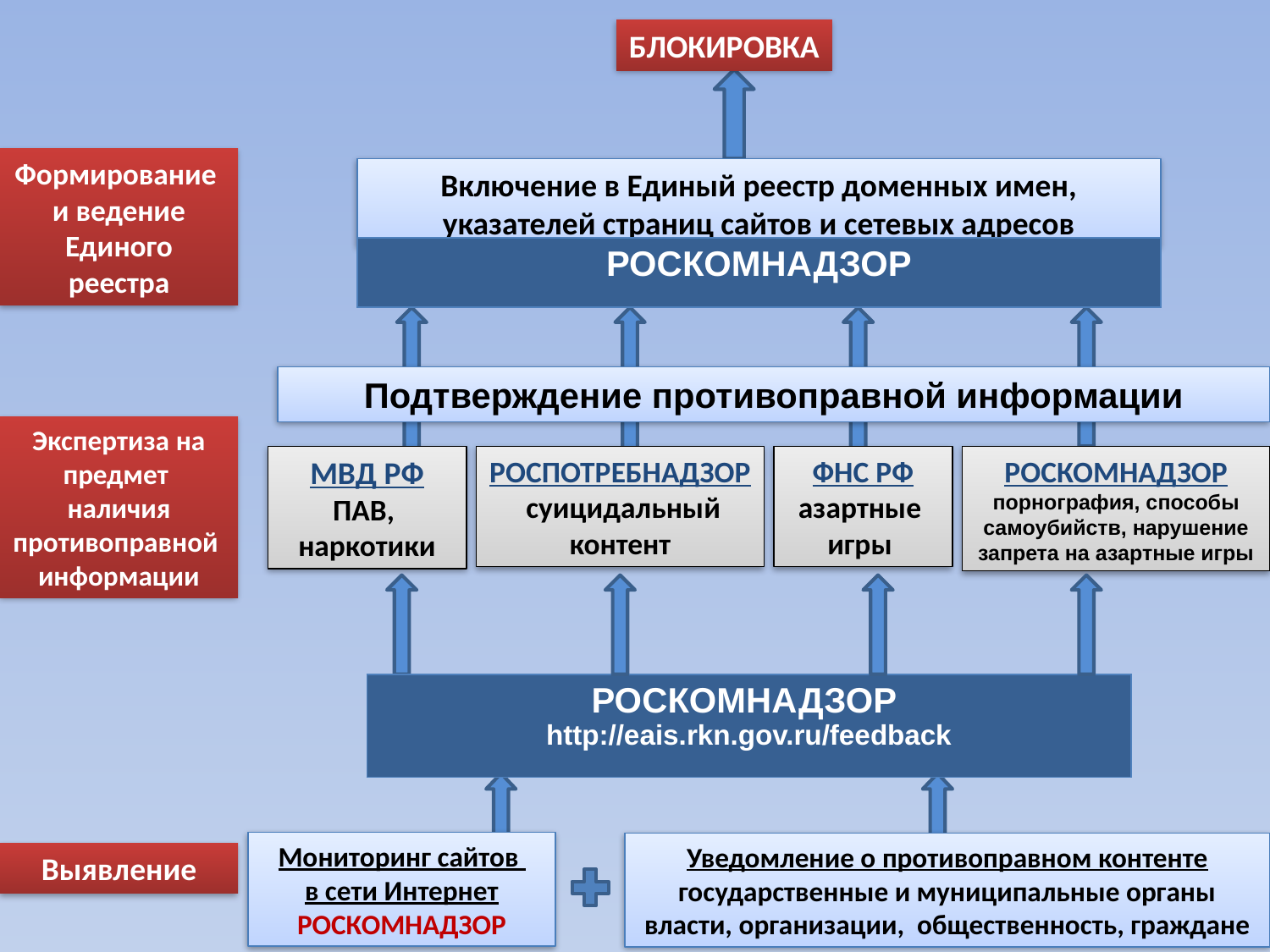

БЛОКИРОВКА

Формирование
и ведение Единого реестра
Включение в Единый реестр доменных имен, указателей страниц сайтов и сетевых адресов
| РОСКОМНАДЗОР |
| --- |

Подтверждение противоправной информации
Экспертиза на предмет
наличия противоправной
информации
МВД РФ
ПАВ,
наркотики
РОСПОТРЕБНАДЗОР
 суицидальный контент
ФНС РФ
азартные
игры
РОСКОМНАДЗОР
порнография, способы самоубийств, нарушение запрета на азартные игры

| РОСКОМНАДЗОР http://eais.rkn.gov.ru/feedback |
| --- |

Мониторинг сайтов
в сети Интернет
РОСКОМНАДЗОР
Уведомление о противоправном контенте государственные и муниципальные органы власти, организации,  общественность, граждане
Выявление